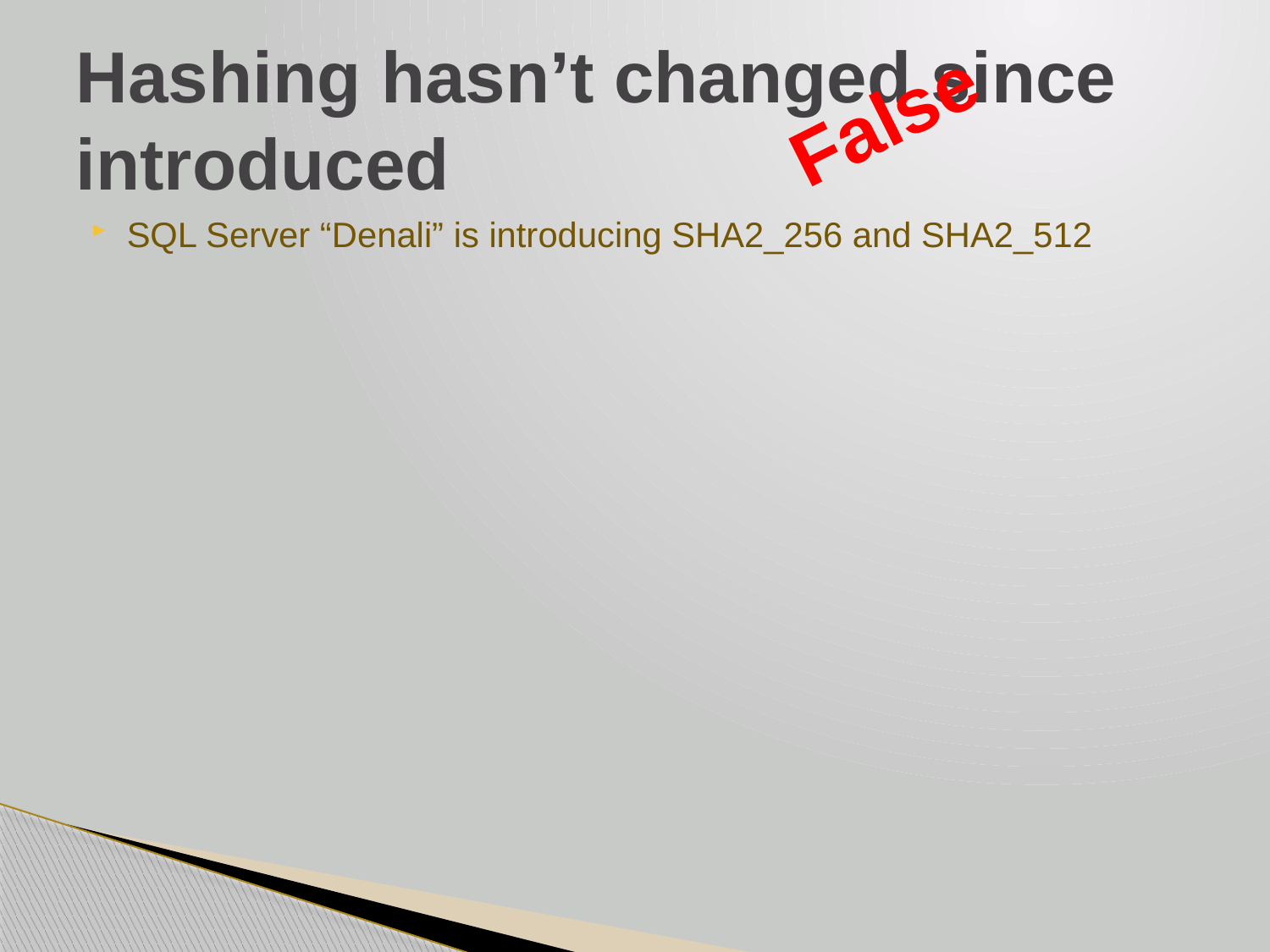

# Hashing hasn’t changed since introduced
False
SQL Server “Denali” is introducing SHA2_256 and SHA2_512